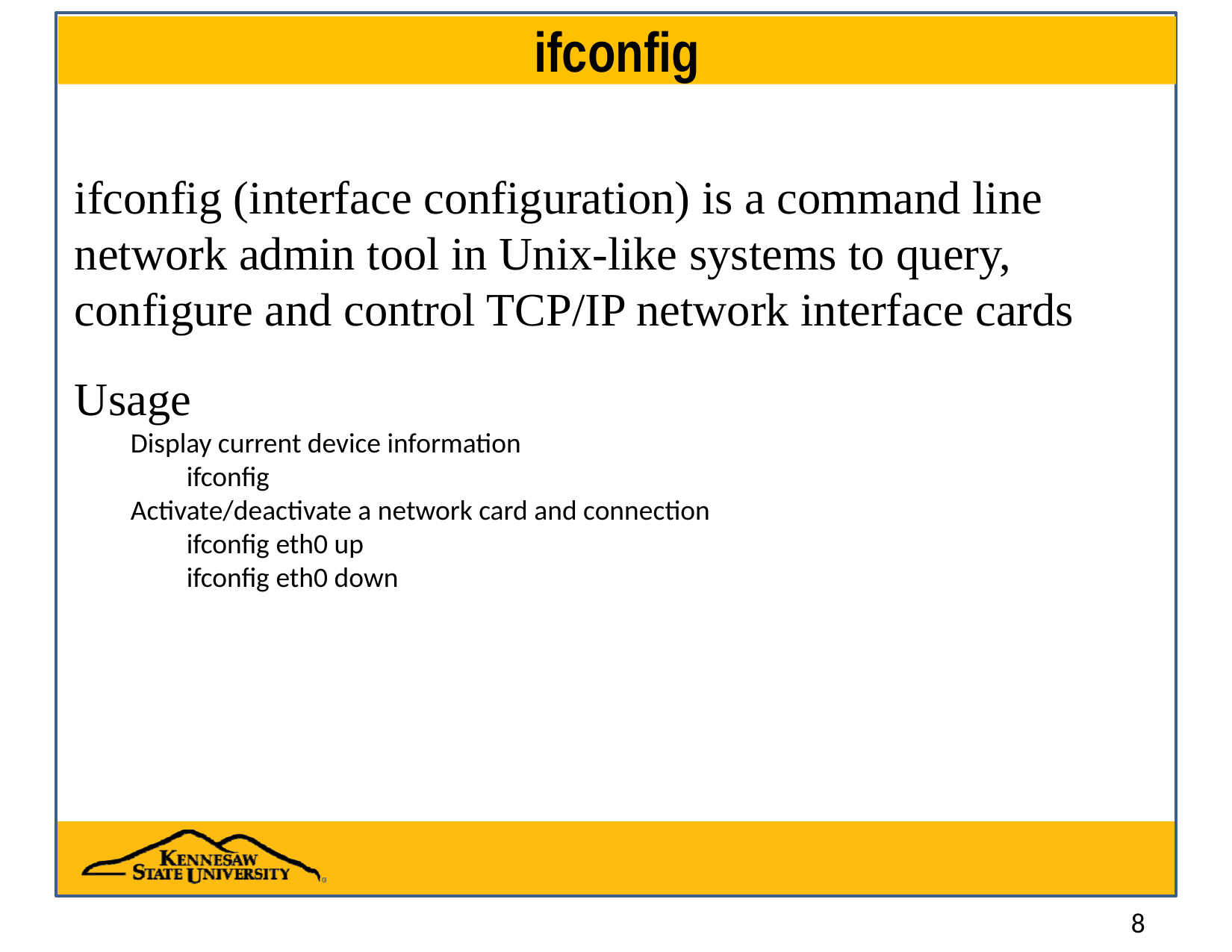

# ifconfig
ifconfig (interface configuration) is a command line network admin tool in Unix-like systems to query, configure and control TCP/IP network interface cards

Usage
Display current device information
ifconfig
Activate/deactivate a network card and connection
ifconfig eth0 up
ifconfig eth0 down